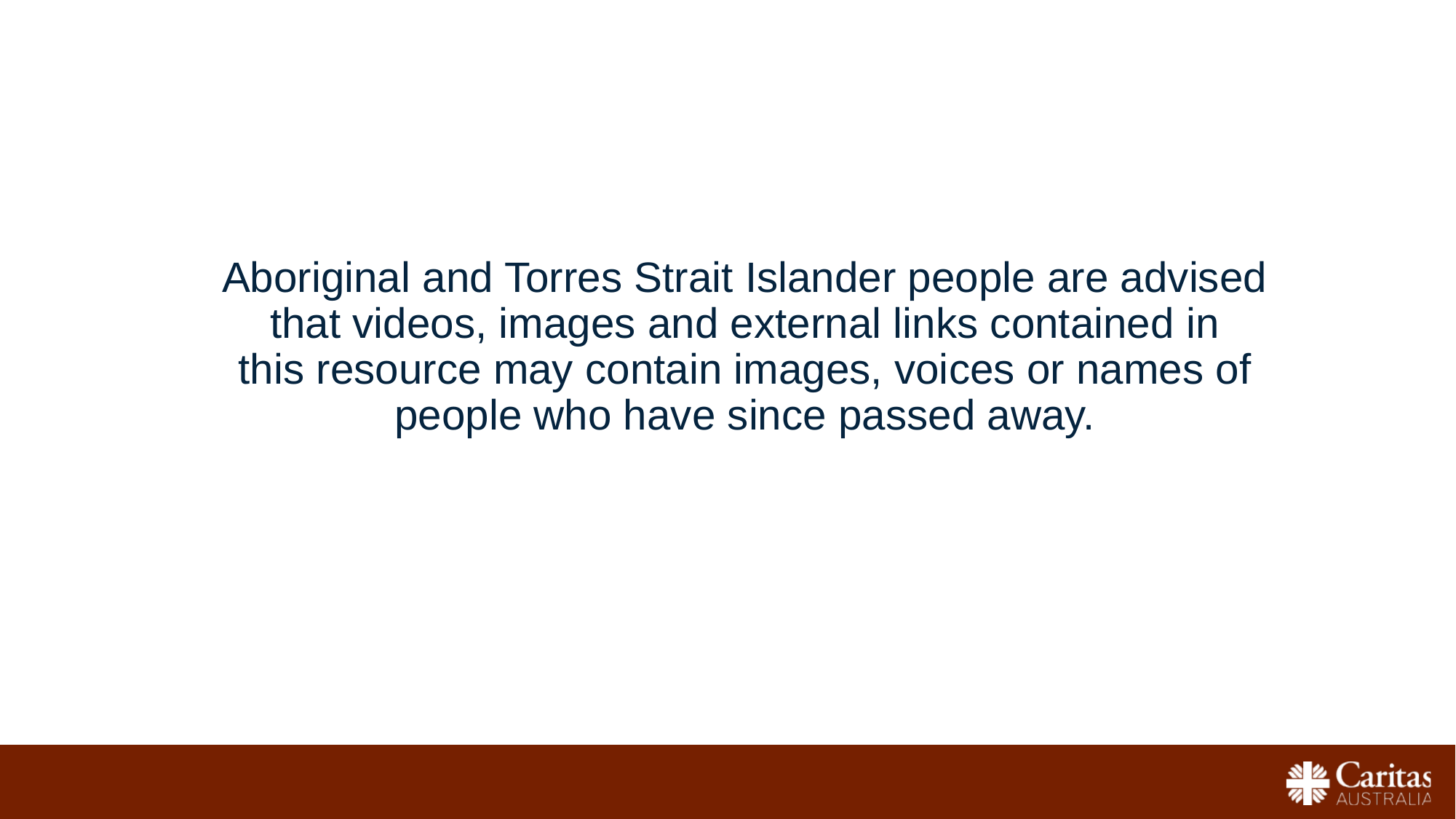

Aboriginal and Torres Strait Islander people are advised that videos, images and external links contained in this resource may contain images, voices or names of people who have since passed away.